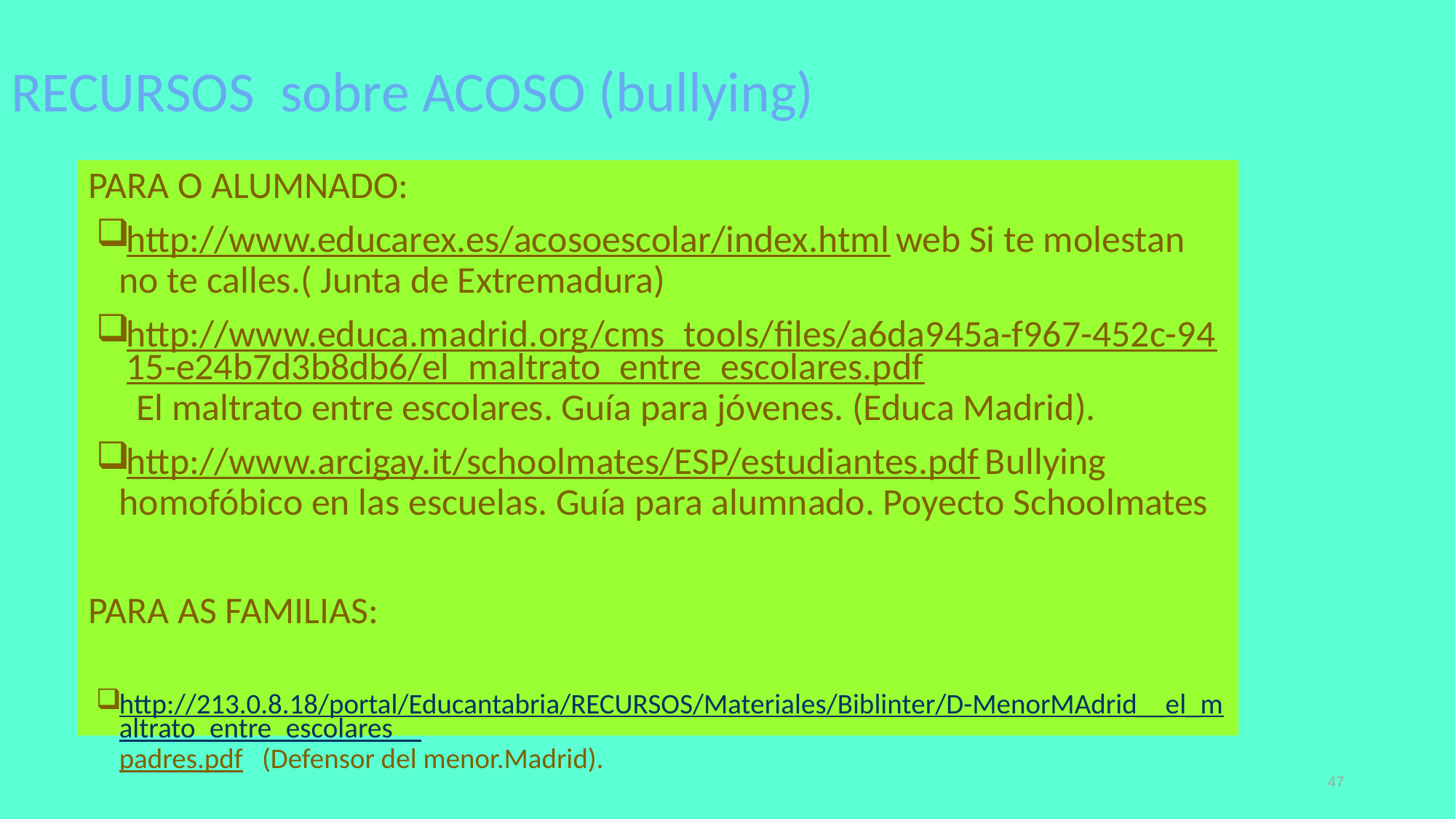

RECURSOS  sobre ACOSO (bullying)
PARA O ALUMNADO:
http://www.educarex.es/acosoescolar/index.html web Si te molestan no te calles.( Junta de Extremadura)
http://www.educa.madrid.org/cms_tools/files/a6da945a-f967-452c-9415-e24b7d3b8db6/el_maltrato_entre_escolares.pdf  El maltrato entre escolares. Guía para jóvenes. (Educa Madrid).
http://www.arcigay.it/schoolmates/ESP/estudiantes.pdf Bullying homofóbico en las escuelas. Guía para alumnado. Poyecto Schoolmates

PARA AS FAMILIAS:

http://213.0.8.18/portal/Educantabria/RECURSOS/Materiales/Biblinter/D-MenorMAdrid__el_maltrato_entre_escolares__padres.pdf   (Defensor del menor.Madrid).
47